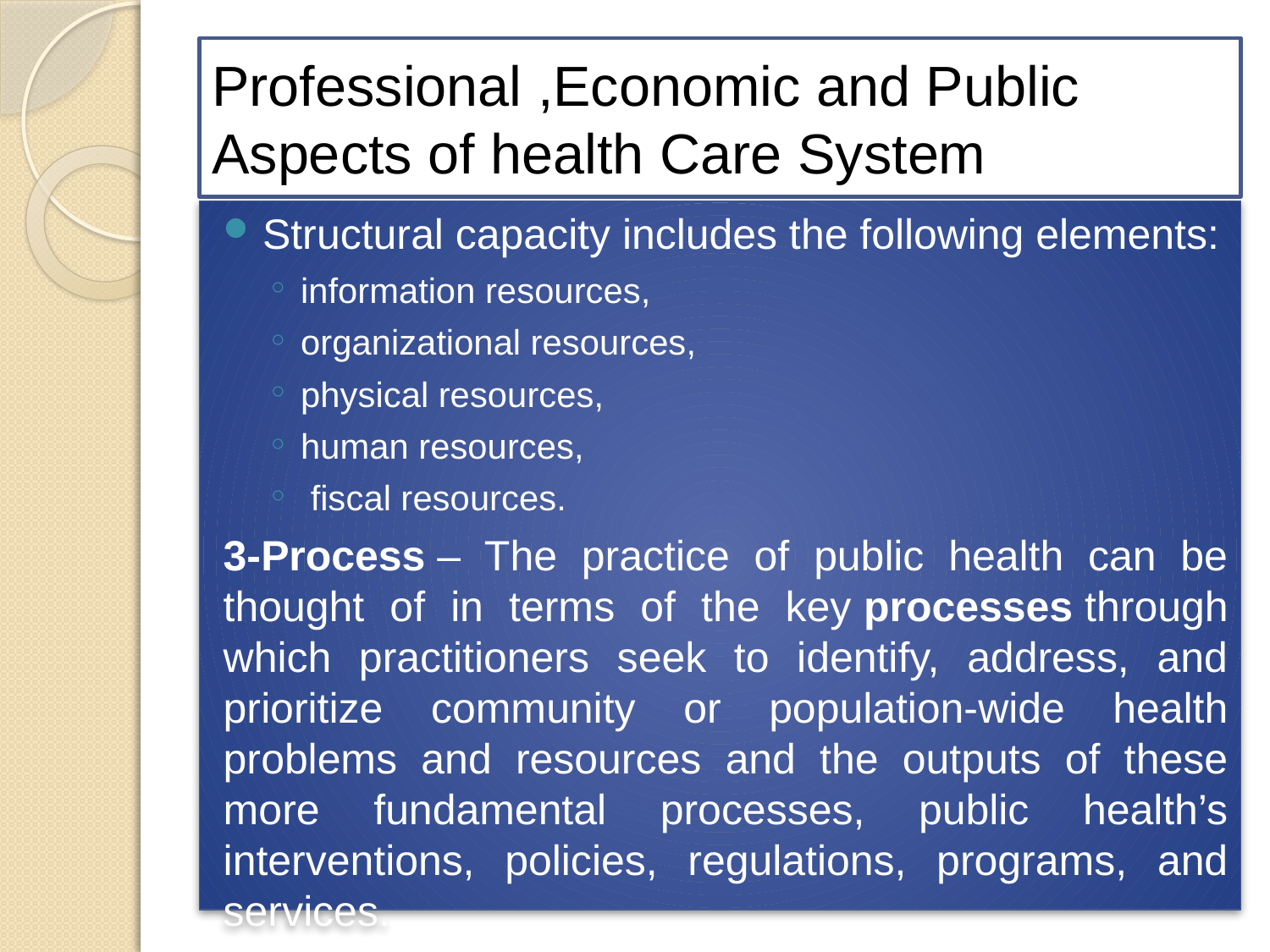

# Professional ,Economic and Public Aspects of health Care System
Structural capacity includes the following elements:
information resources,
organizational resources,
physical resources,
human resources,
 fiscal resources.
3-Process – The practice of public health can be thought of in terms of the key processes through which practitioners seek to identify, address, and prioritize community or population-wide health problems and resources and the outputs of these more fundamental processes, public health’s interventions, policies, regulations, programs, and services.